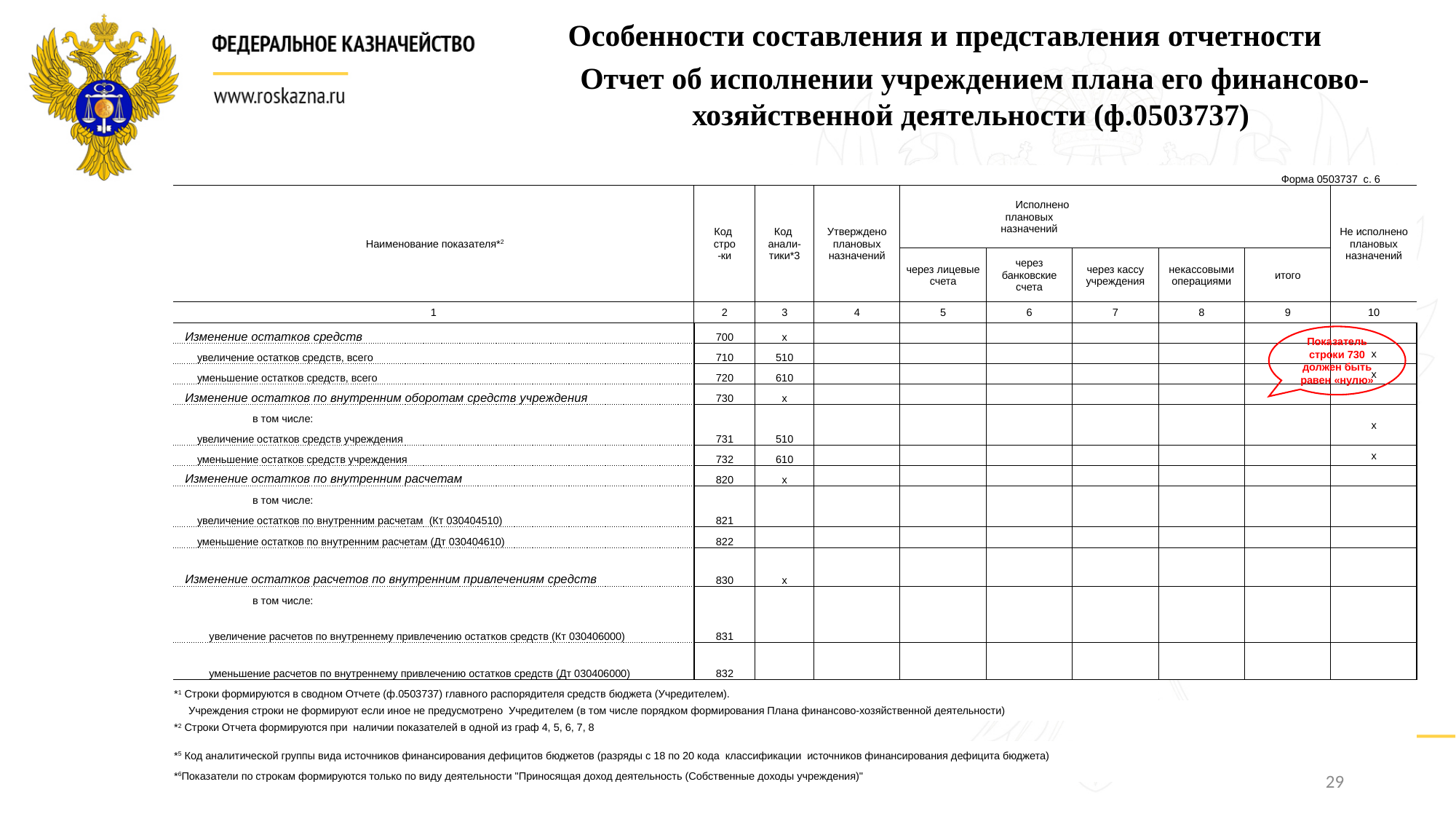

Особенности составления и представления отчетности
Отчет об исполнении учреждением плана его финансово-хозяйственной деятельности (ф.0503737)
|  |  |  |  |  |  |  |  | Форма 0503737 с. 6 |  |
| --- | --- | --- | --- | --- | --- | --- | --- | --- | --- |
| Наименование показателя\*2 | Код стро -ки | Код анали- тики\*3 | Утверждено плановых назначений |  | Исполнено плановых назначений |  |  |  | Не исполнено плановых назначений |
|  |  |  |  | через лицевые счета | через банковские счета | через кассу учреждения | некассовыми операциями | итого |  |
| 1 | 2 | 3 | 4 | 5 | 6 | 7 | 8 | 9 | 10 |
| Изменение остатков средств | 700 | х |  |  |  |  |  |  |  |
| увеличение остатков средств, всего | 710 | 510 |  |  |  |  |  |  | х |
| уменьшение остатков средств, всего | 720 | 610 |  |  |  |  |  |  | х |
| Изменение остатков по внутренним оборотам средств учреждения | 730 | х |  |  |  |  |  |  |  |
| в том числе: |  |  |  |  |  |  |  |  | х |
| увеличение остатков средств учреждения | 731 | 510 |  |  |  |  |  |  |  |
| уменьшение остатков средств учреждения | 732 | 610 |  |  |  |  |  |  | х |
| Изменение остатков по внутренним расчетам | 820 | х |  |  |  |  |  |  |  |
| в том числе: |  |  |  |  |  |  |  |  |  |
| увеличение остатков по внутренним расчетам (Кт 030404510) | 821 |  |  |  |  |  |  |  |  |
| уменьшение остатков по внутренним расчетам (Дт 030404610) | 822 |  |  |  |  |  |  |  |  |
| Изменение остатков расчетов по внутренним привлечениям средств | 830 | х |  |  |  |  |  |  |  |
| в том числе: |  |  |  |  |  |  |  |  |  |
| увеличение расчетов по внутреннему привлечению остатков средств (Кт 030406000) | 831 |  |  |  |  |  |  |  |  |
| уменьшение расчетов по внутреннему привлечению остатков средств (Дт 030406000) | 832 |  |  |  |  |  |  |  |  |
| \*1 Строки формируются в сводном Отчете (ф.0503737) главного распорядителя средств бюджета (Учредителем). |  |  |  |  |  |  |  |  |  |
| Учреждения строки не формируют если иное не предусмотрено Учредителем (в том числе порядком формирования Плана финансово-хозяйственной деятельности) |  |  |  |  |  |  |  |  |  |
| \*2 Строки Отчета формируются при наличии показателей в одной из граф 4, 5, 6, 7, 8 |  |  |  |  |  |  |  |  |  |
| \*5 Код аналитической группы вида источников финансирования дефицитов бюджетов (разряды с 18 по 20 кода классификации источников финансирования дефицита бюджета) |  |  |  |  |  |  |  |  |  |
| \*6Показатели по строкам формируются только по виду деятельности "Приносящая доход деятельность (Собственные доходы учреждения)" |  |  |  |  |  |  |  |  |  |
Показатель строки 730 должен быть равен «нулю»
29